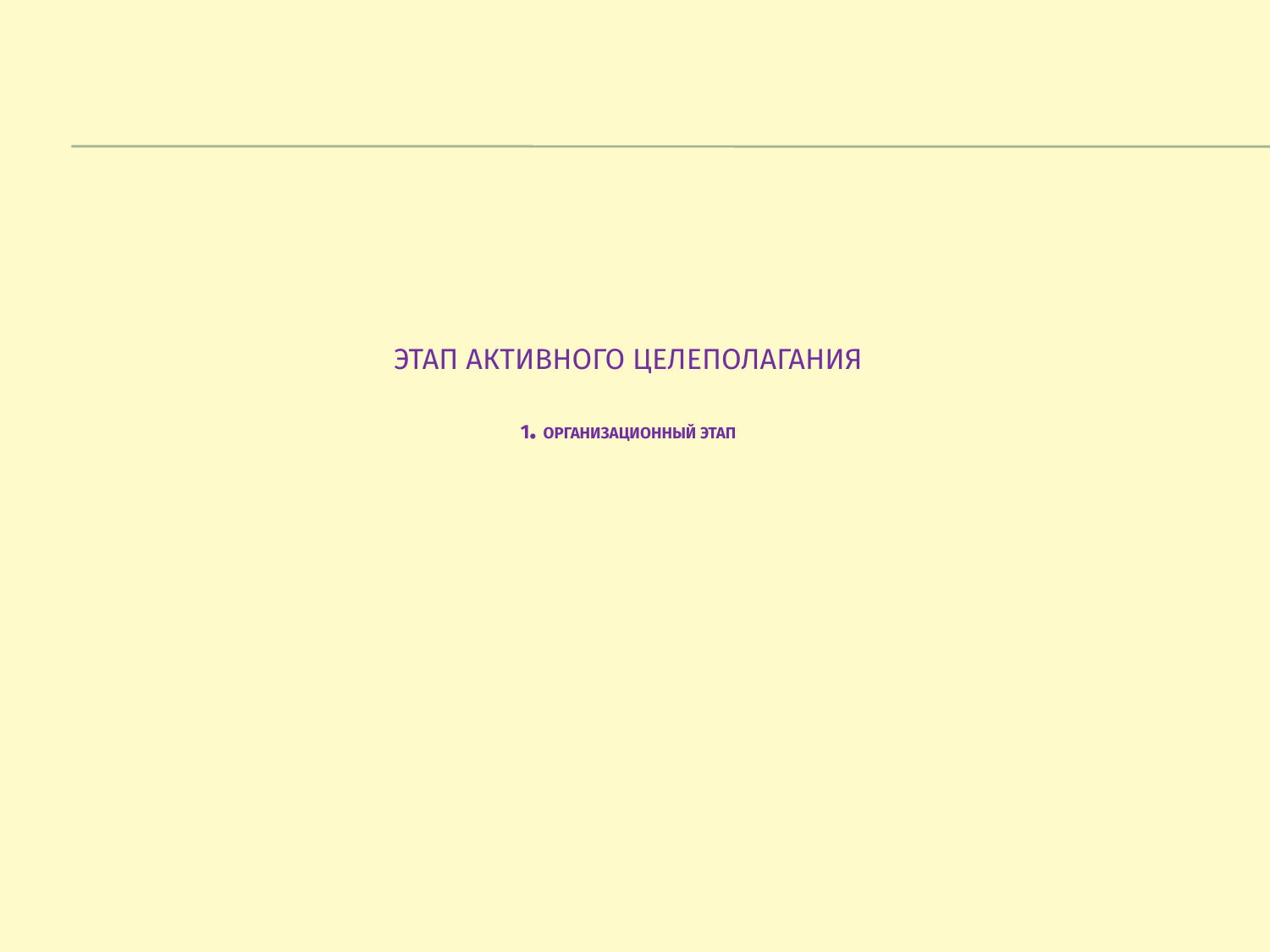

# Этап активного целеполагания 1. Организационный этап